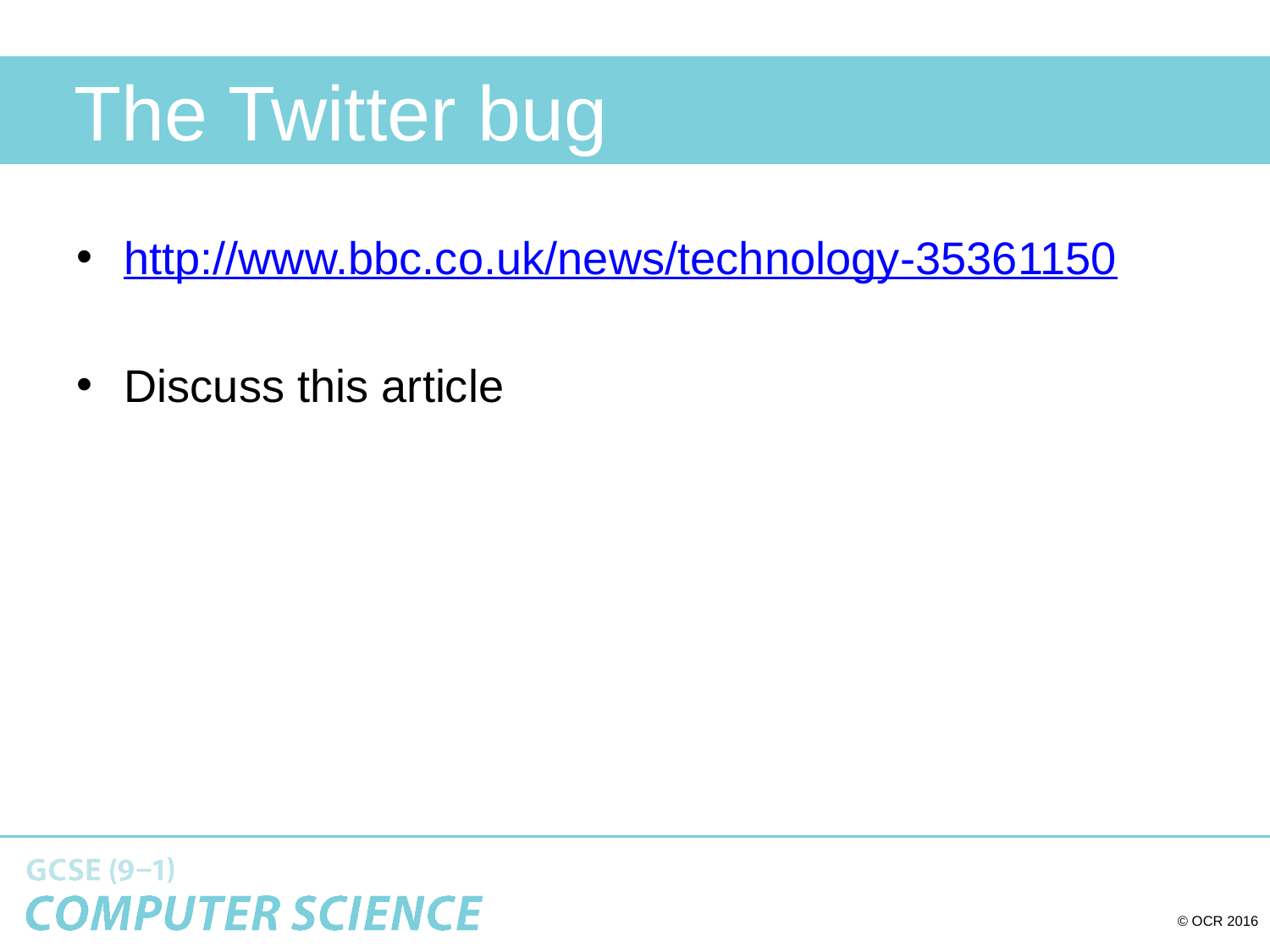

# The Twitter bug
http://www.bbc.co.uk/news/technology-35361150

Discuss this article